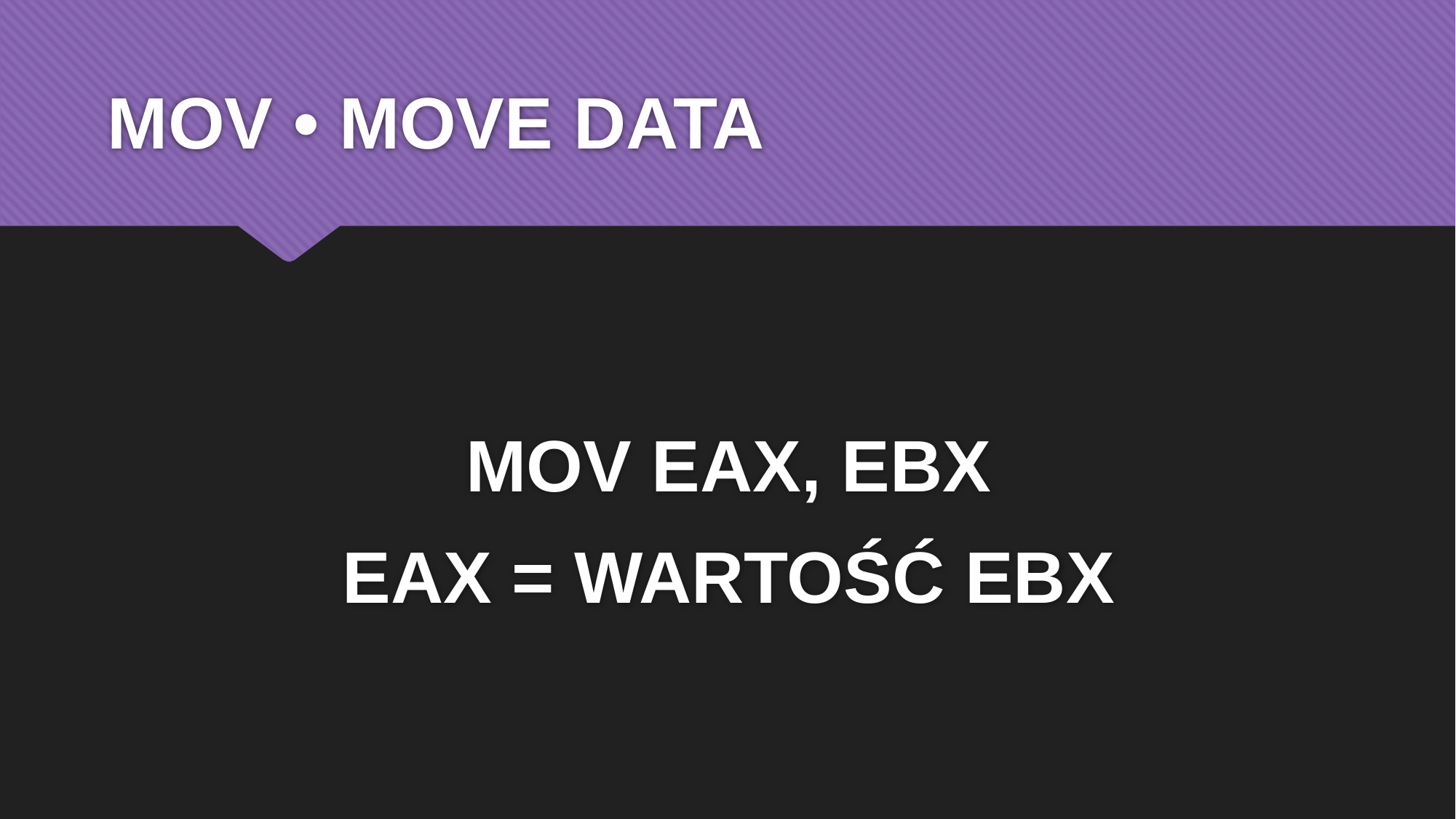

# MOV • MOVE DATA
MOV EAX, EBX
EAX = WARTOŚĆ EBX